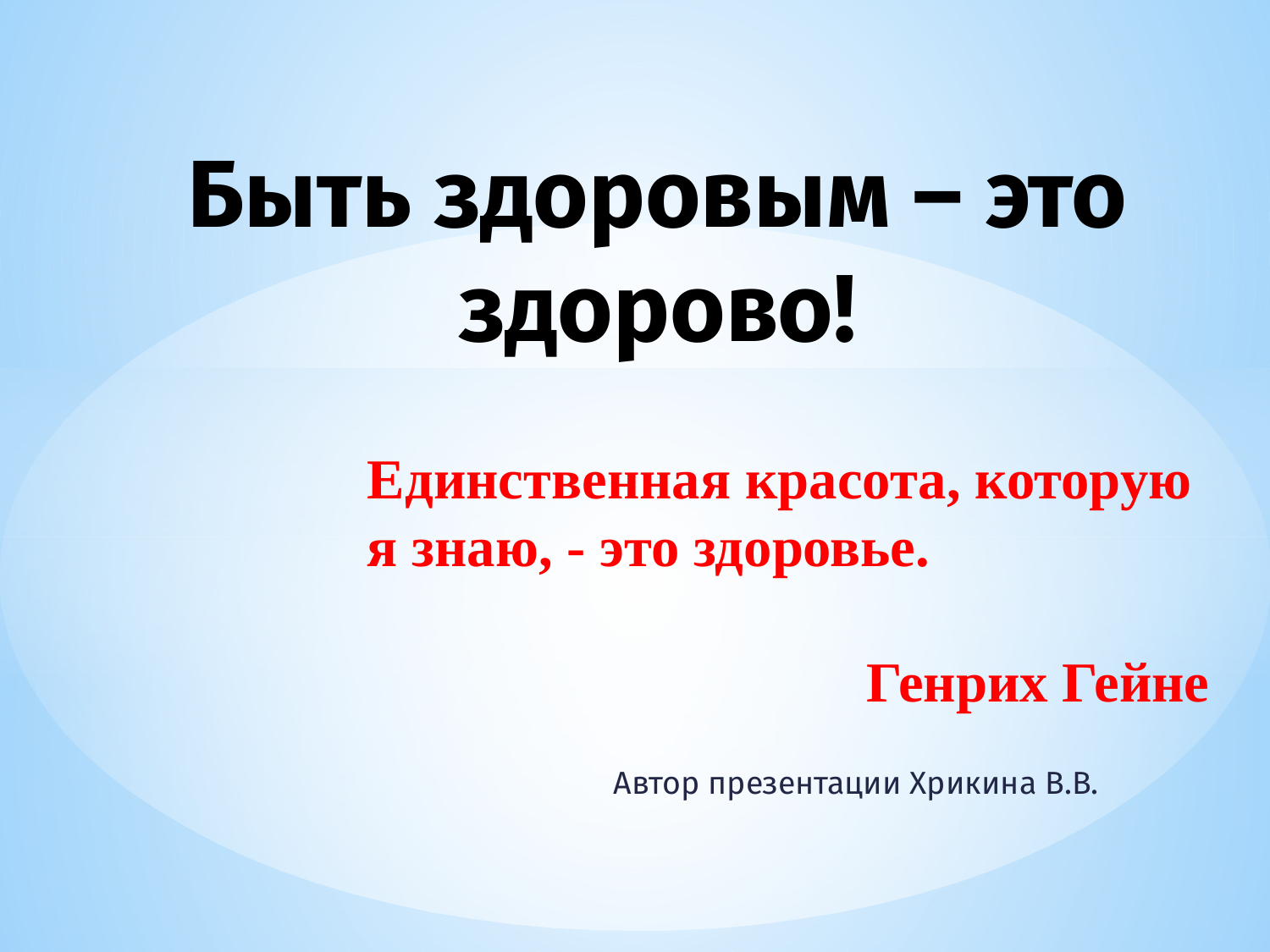

# Быть здоровым – это здорово!
Единственная красота, которую я знаю, - это здоровье.

			    Генрих Гейне
Автор презентации Хрикина В.В.